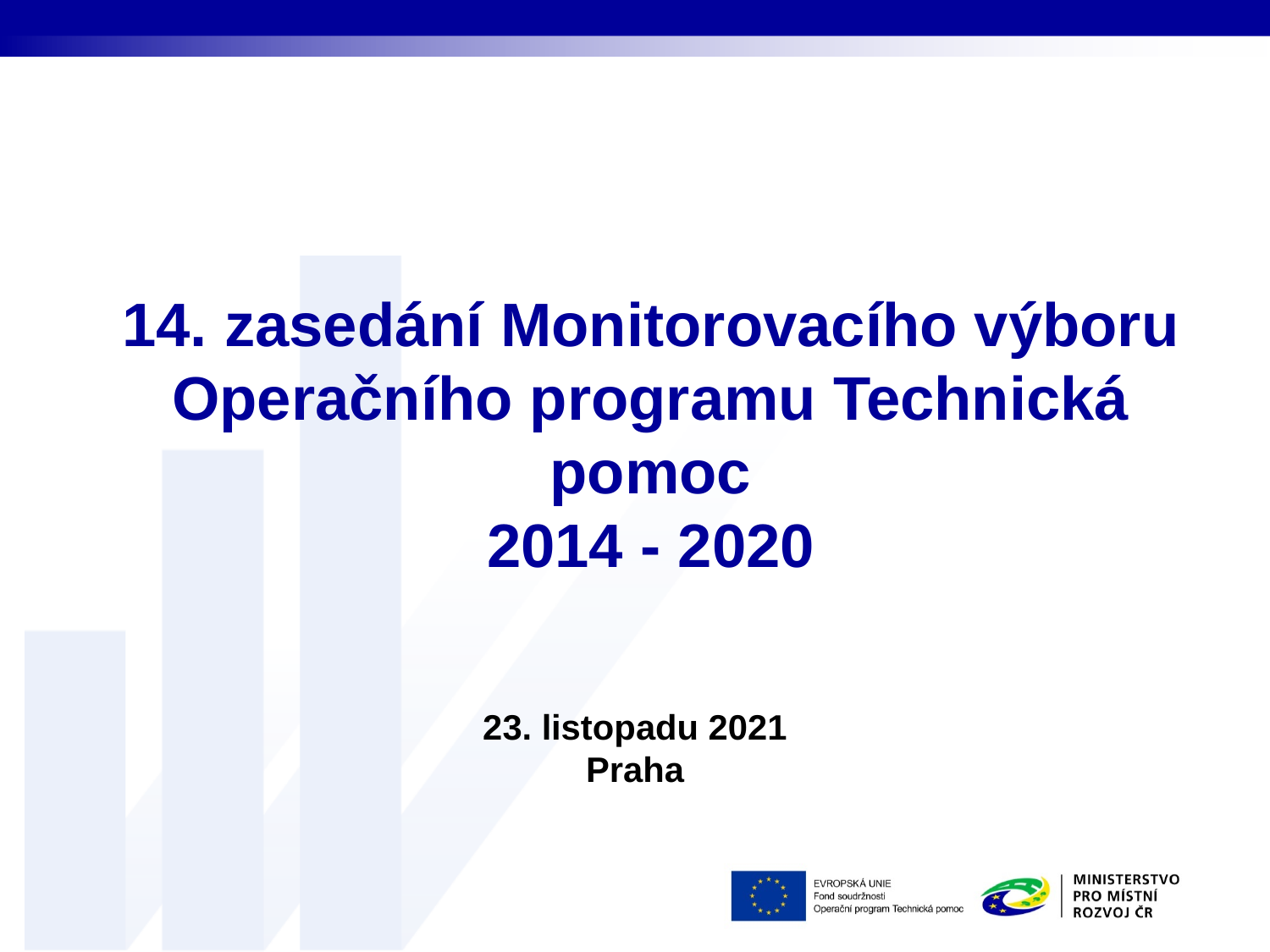

# 14. zasedání Monitorovacího výboru Operačního programu Technická pomoc 2014 - 2020
23. listopadu 2021
Praha